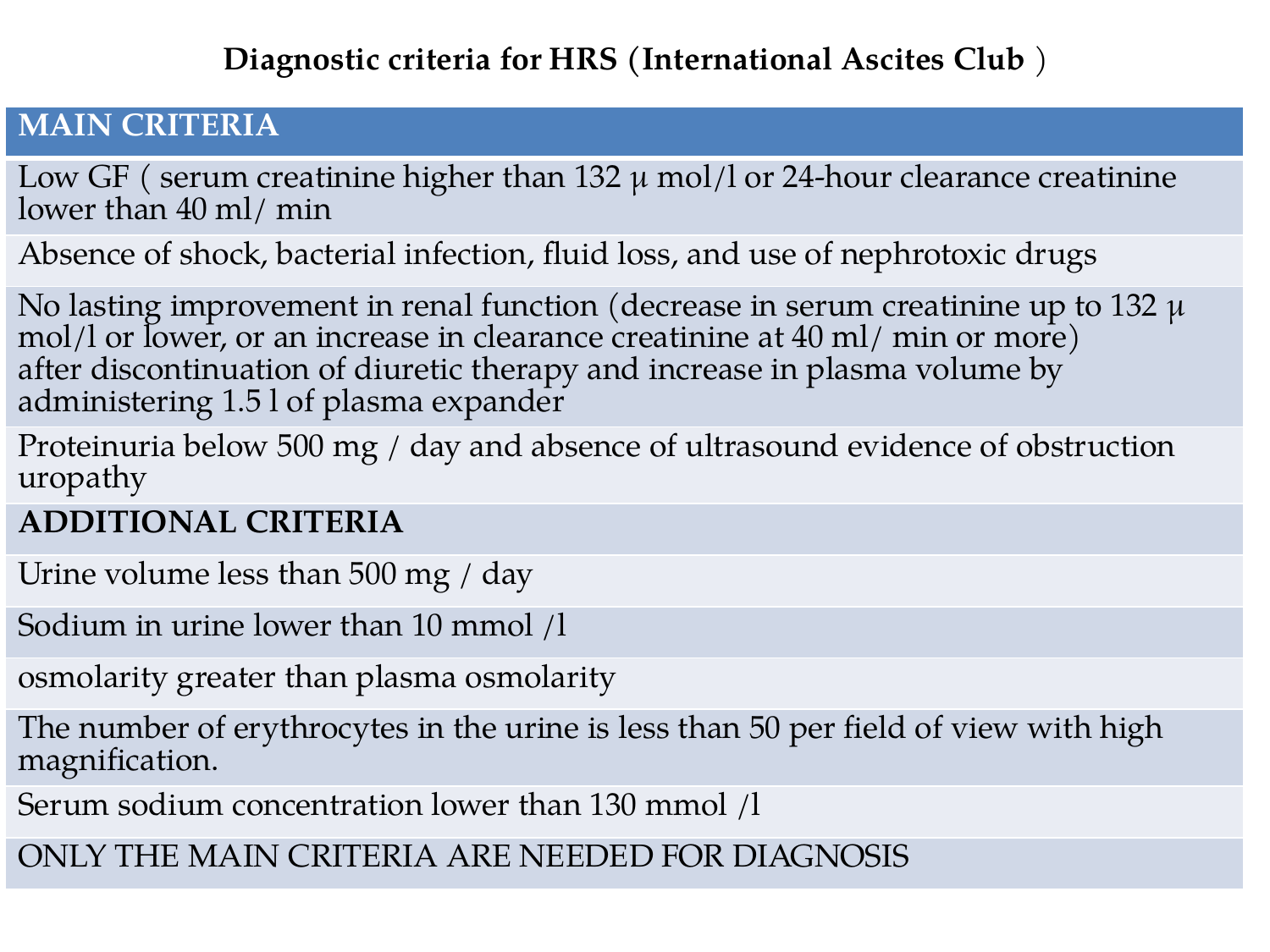

Diagnostic criteria for HRS (International Ascites Club )
| MAIN CRITERIA |
| --- |
| Low GF ( serum creatinine higher than 132 μ mol/l or 24-hour clearance creatinine lower than 40 ml/ min |
| Absence of shock, bacterial infection, fluid loss, and use of nephrotoxic drugs |
| No lasting improvement in renal function (decrease in serum creatinine up to 132 μ mol/l or lower, or an increase in clearance creatinine at 40 ml/ min or more) after discontinuation of diuretic therapy and increase in plasma volume by administering 1.5 l of plasma expander |
| Proteinuria below 500 mg / day and absence of ultrasound evidence of obstruction uropathy |
| ADDITIONAL CRITERIA |
| Urine volume less than 500 mg / day |
| Sodium in urine lower than 10 mmol /l |
| osmolarity greater than plasma osmolarity |
| The number of erythrocytes in the urine is less than 50 per field of view with high magnification. |
| Serum sodium concentration lower than 130 mmol /l |
| ONLY THE MAIN CRITERIA ARE NEEDED FOR DIAGNOSIS |